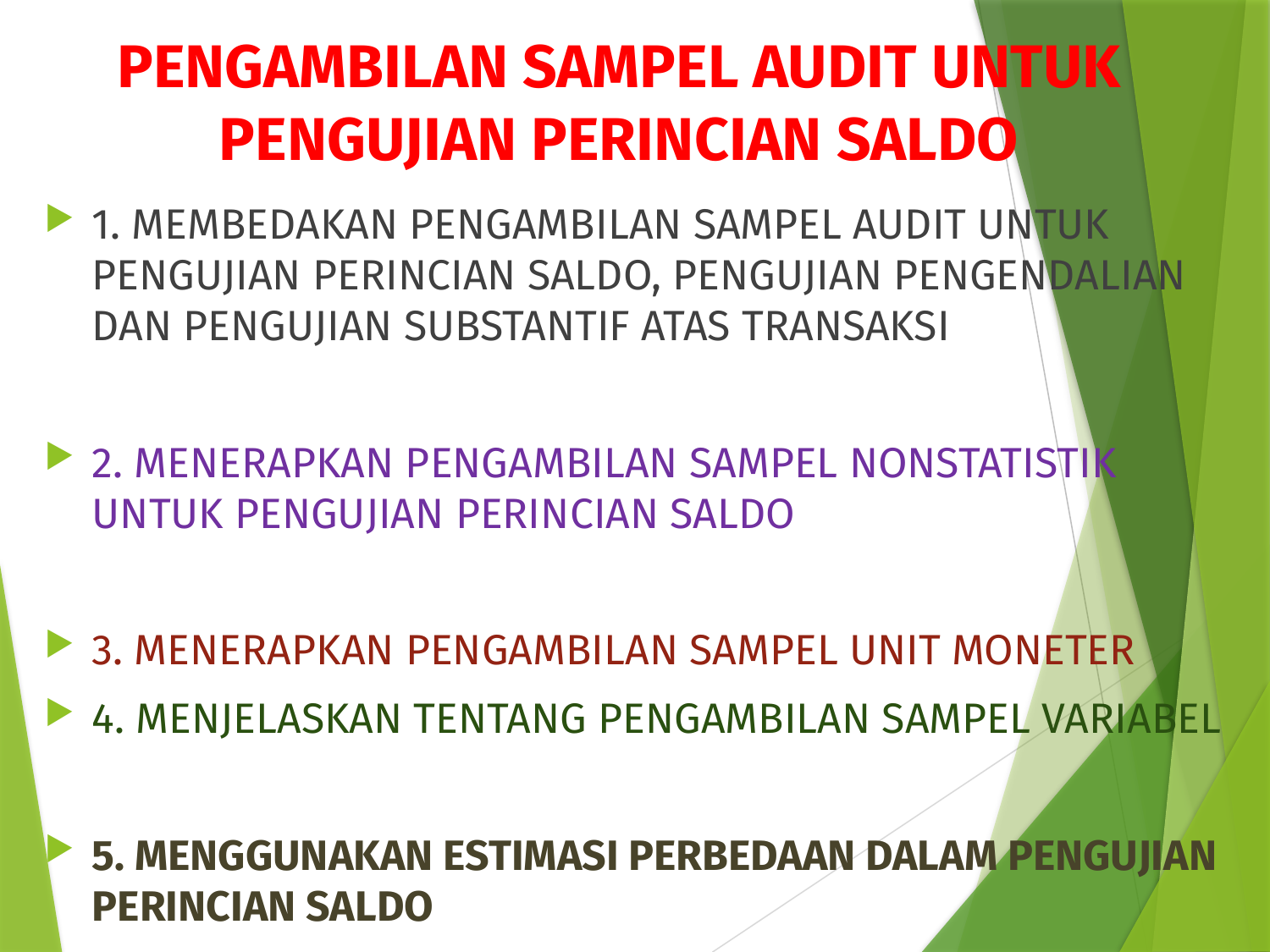

# PENGAMBILAN SAMPEL AUDIT UNTUK PENGUJIAN PERINCIAN SALDO
1. MEMBEDAKAN PENGAMBILAN SAMPEL AUDIT UNTUK PENGUJIAN PERINCIAN SALDO, PENGUJIAN PENGENDALIAN DAN PENGUJIAN SUBSTANTIF ATAS TRANSAKSI

2. MENERAPKAN PENGAMBILAN SAMPEL NONSTATISTIK UNTUK PENGUJIAN PERINCIAN SALDO

3. MENERAPKAN PENGAMBILAN SAMPEL UNIT MONETER
4. MENJELASKAN TENTANG PENGAMBILAN SAMPEL VARIABEL

5. MENGGUNAKAN ESTIMASI PERBEDAAN DALAM PENGUJIAN PERINCIAN SALDO